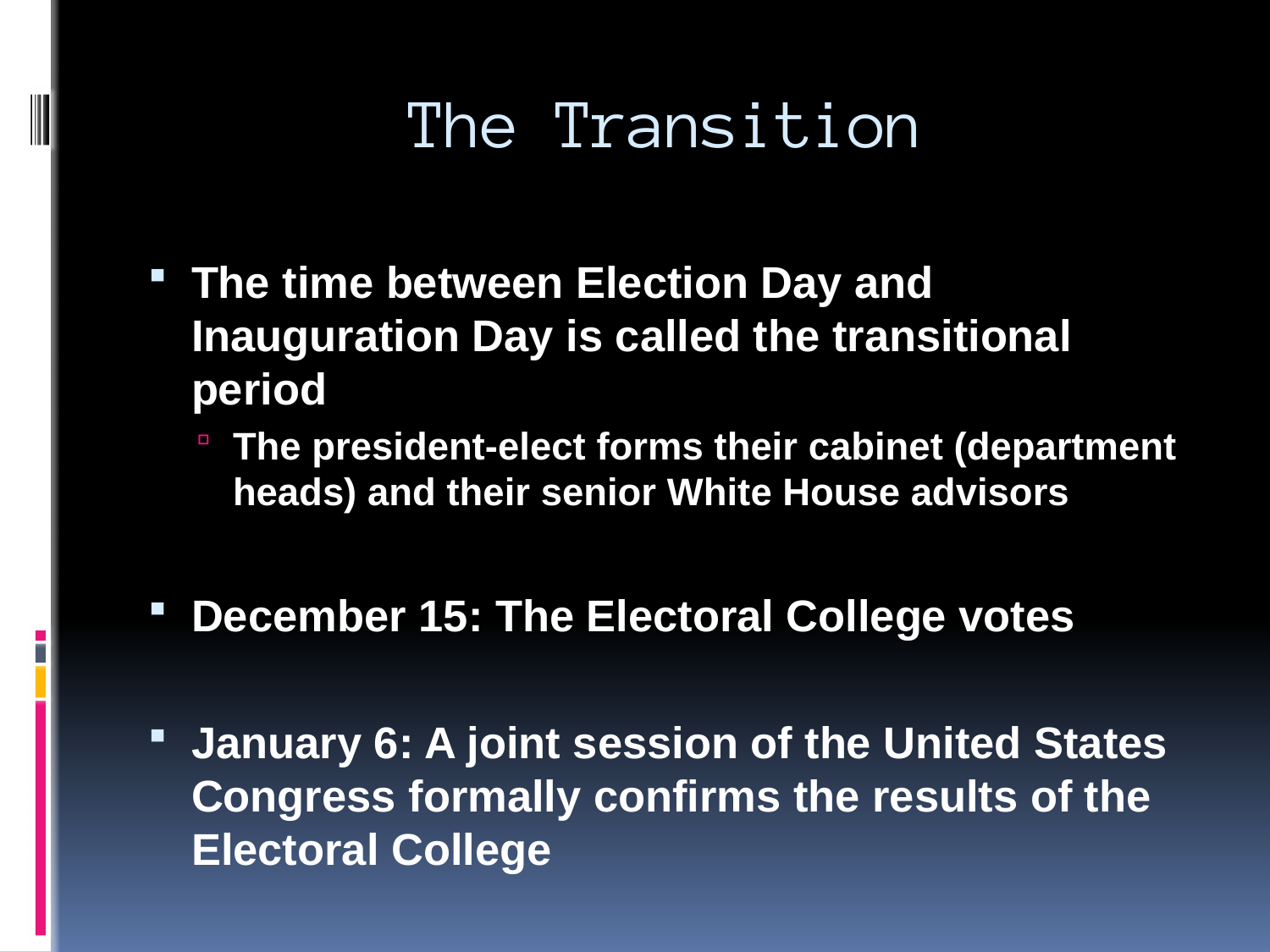

# The Transition
The time between Election Day and Inauguration Day is called the transitional period
The president-elect forms their cabinet (department heads) and their senior White House advisors

December 15: The Electoral College votes

January 6: A joint session of the United States Congress formally confirms the results of the Electoral College